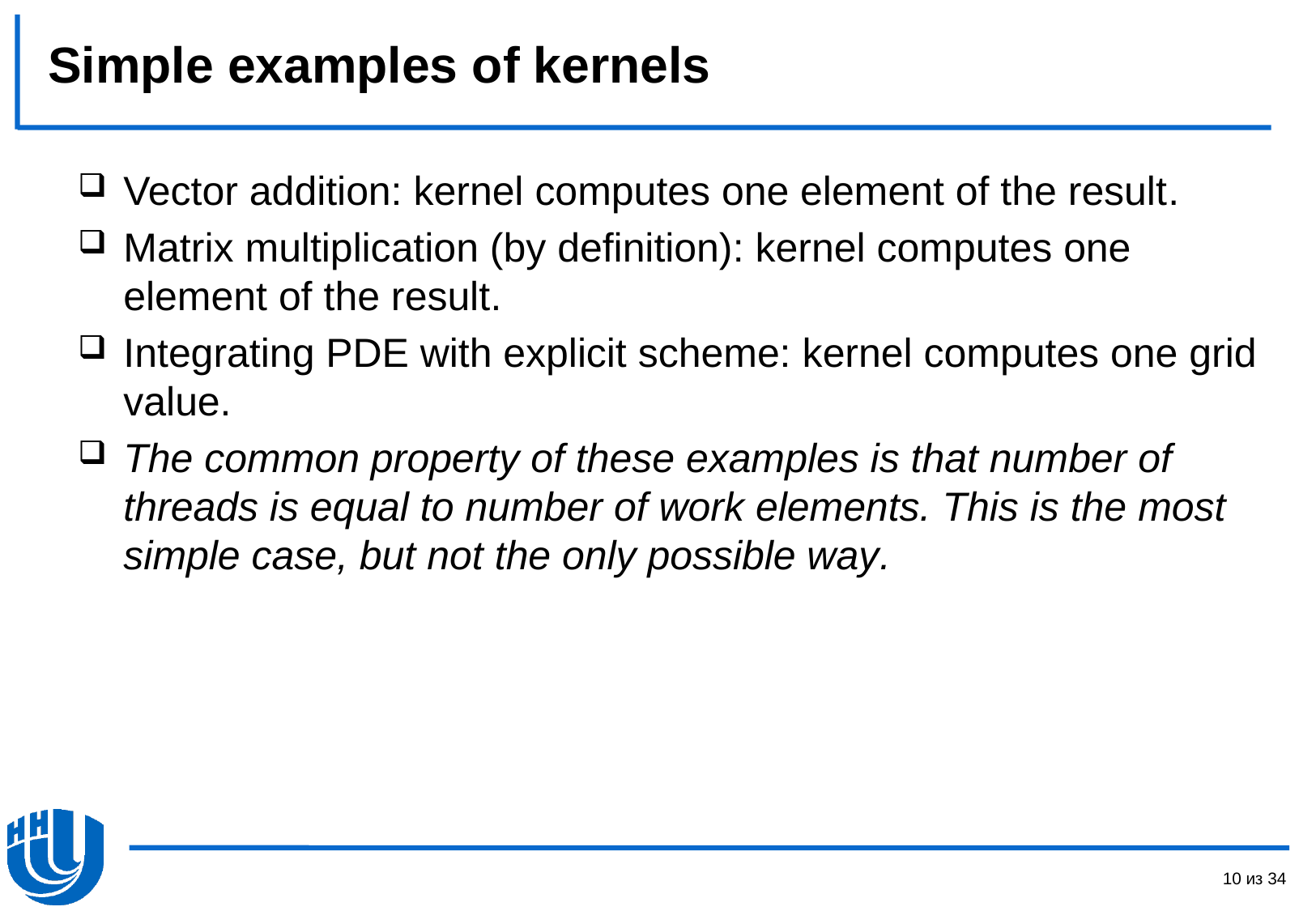

# Simple examples of kernels
Vector addition: kernel computes one element of the result.
Matrix multiplication (by definition): kernel computes one element of the result.
Integrating PDE with explicit scheme: kernel computes one grid value.
The common property of these examples is that number of threads is equal to number of work elements. This is the most simple case, but not the only possible way.
10